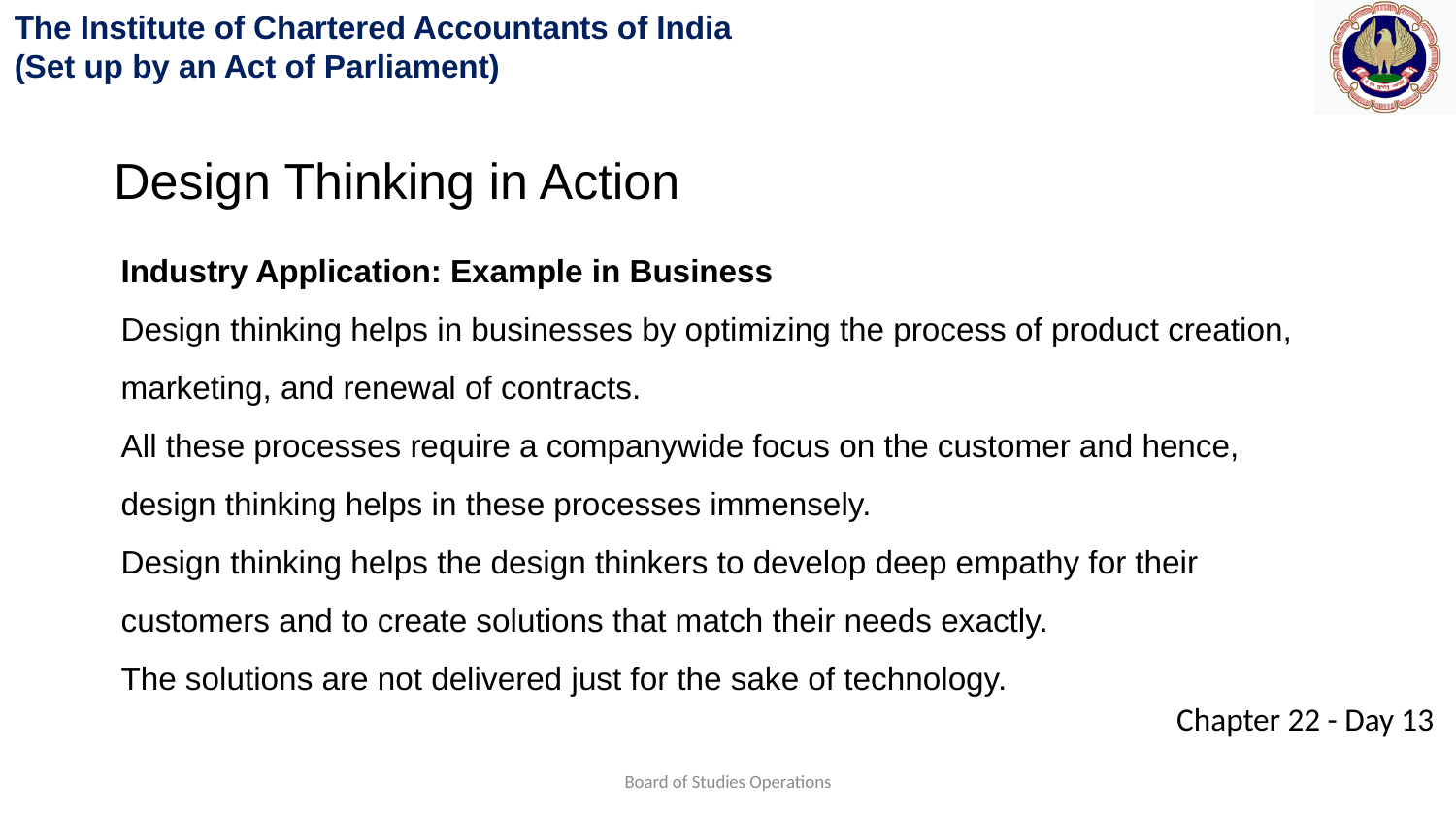

Design Thinking in Action
Industry Application: Example in Business
Design thinking helps in businesses by optimizing the process of product creation, marketing, and renewal of contracts.
All these processes require a companywide focus on the customer and hence, design thinking helps in these processes immensely.
Design thinking helps the design thinkers to develop deep empathy for their customers and to create solutions that match their needs exactly.
The solutions are not delivered just for the sake of technology.
Board of Studies Operations